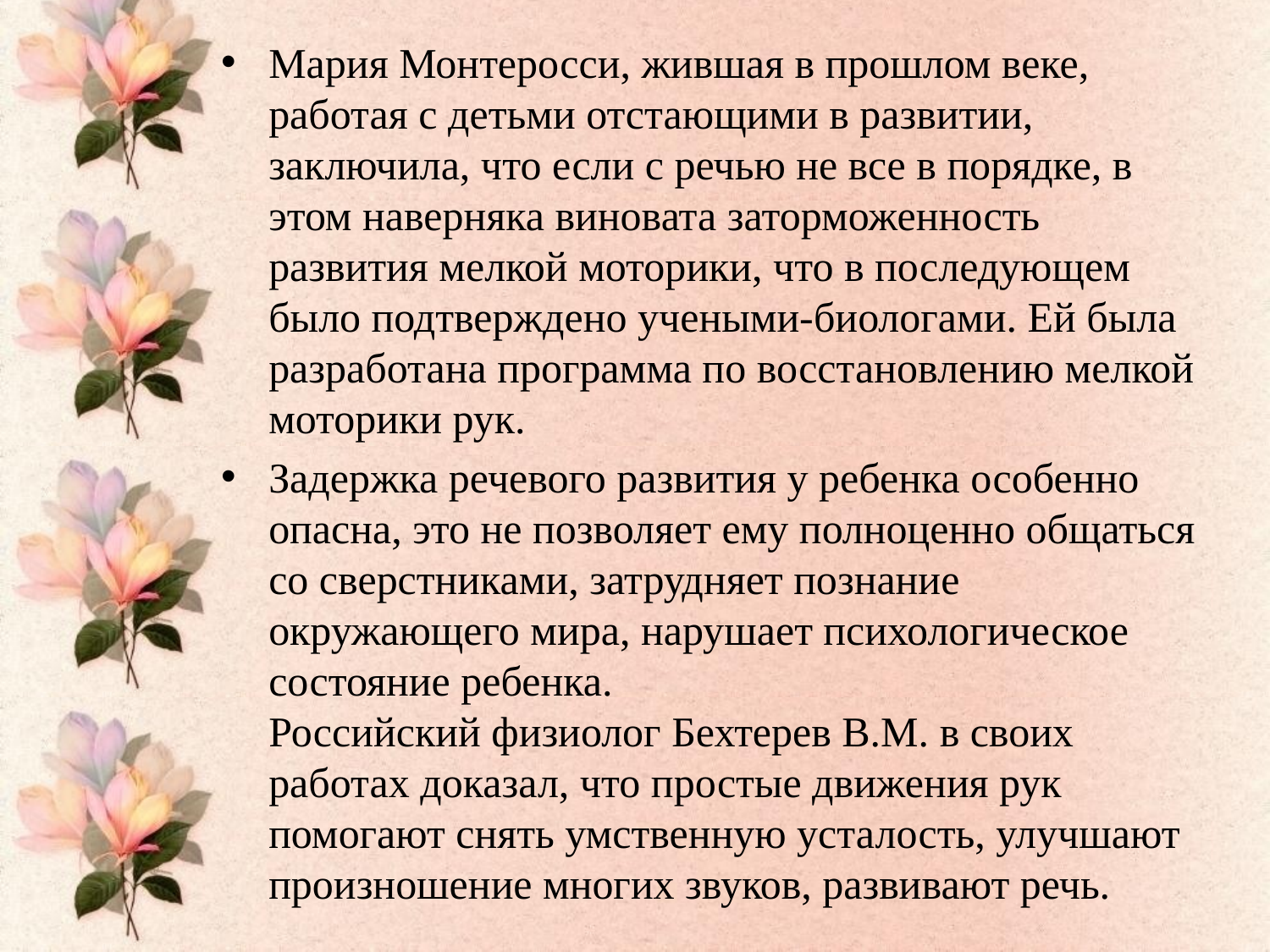

Мария Монтеросси, жившая в прошлом веке, работая с детьми отстающими в развитии, заключила, что если с речью не все в порядке, в этом наверняка виновата заторможенность развития мелкой моторики, что в последующем было подтверждено учеными-биологами. Ей была разработана программа по восстановлению мелкой моторики рук.
Задержка речевого развития у ребенка особенно опасна, это не позволяет ему полноценно общаться со сверстниками, затрудняет познание окружающего мира, нарушает психологическое состояние ребенка.
Российский физиолог Бехтерев В.М. в своих работах доказал, что простые движения рук помогают снять умственную усталость, улучшают произношение многих звуков, развивают речь.